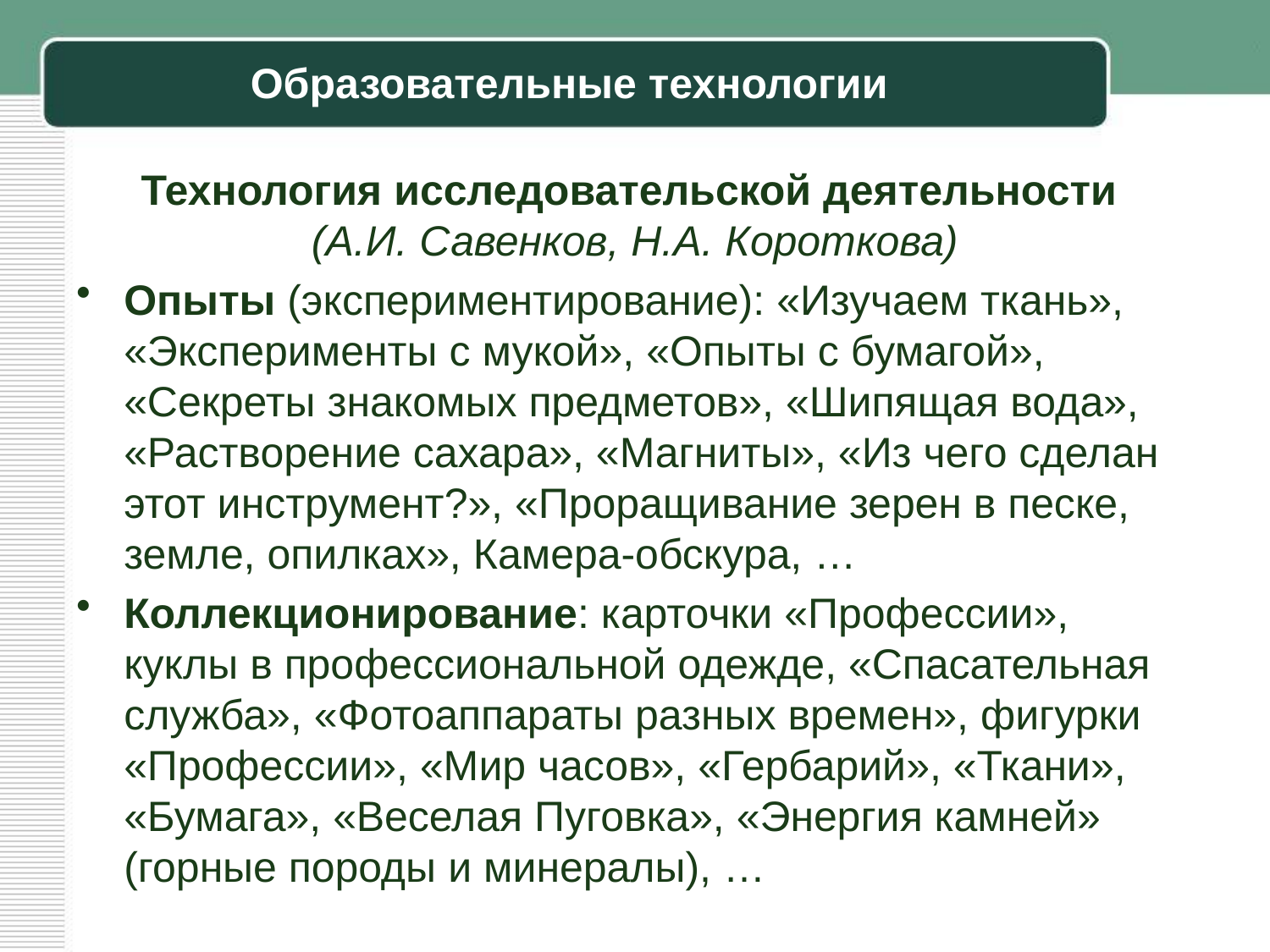

# Образовательные технологии
Технология исследовательской деятельности
(А.И. Савенков, Н.А. Короткова)
Опыты (экспериментирование): «Изучаем ткань», «Эксперименты с мукой», «Опыты с бумагой», «Секреты знакомых предметов», «Шипящая вода», «Растворение сахара», «Магниты», «Из чего сделан этот инструмент?», «Проращивание зерен в песке, земле, опилках», Камера-обскура, …
Коллекционирование: карточки «Профессии», куклы в профессиональной одежде, «Спасательная служба», «Фотоаппараты разных времен», фигурки «Профессии», «Мир часов», «Гербарий», «Ткани», «Бумага», «Веселая Пуговка», «Энергия камней» (горные породы и минералы), …